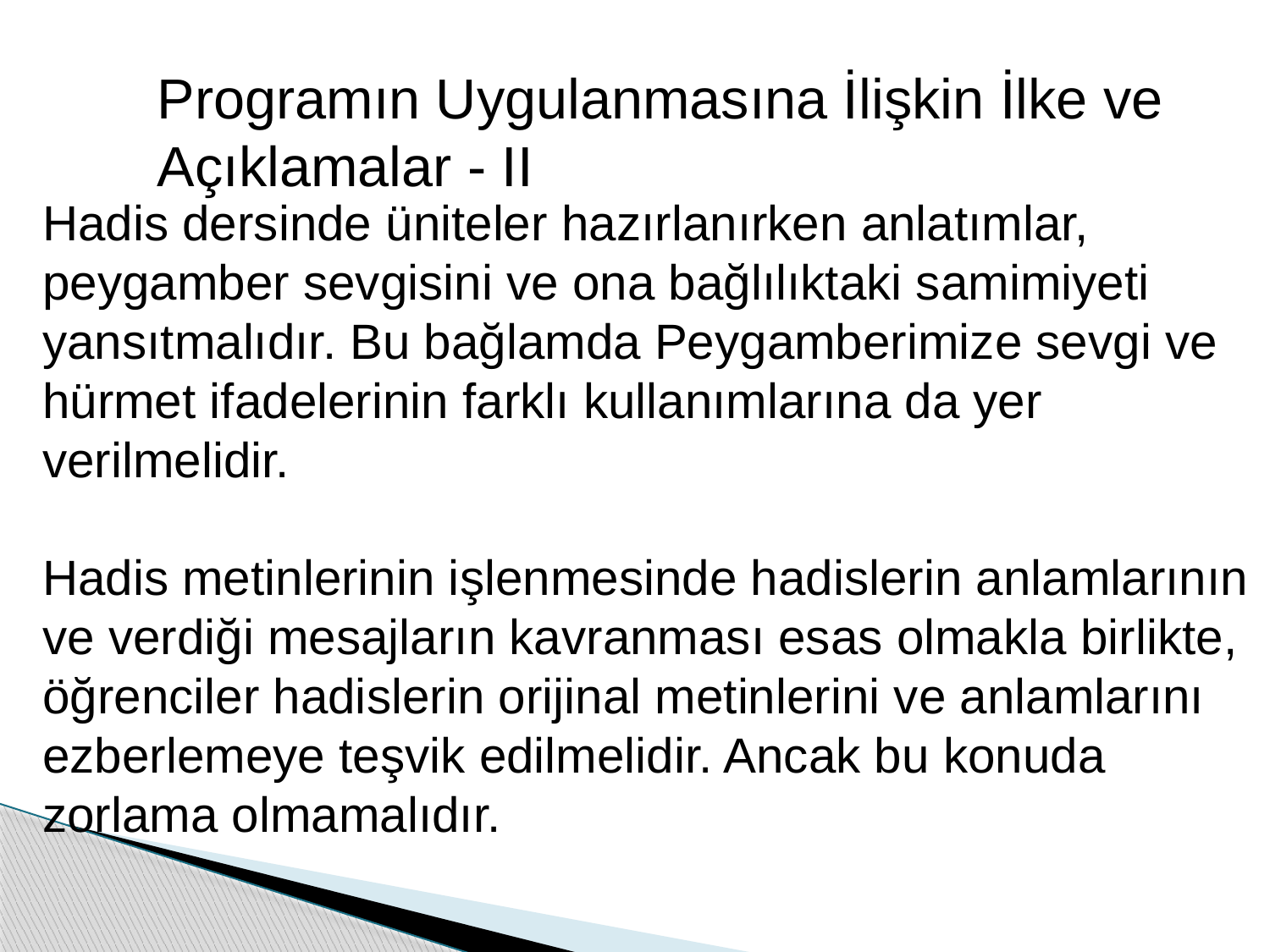

Programın Uygulanmasına İlişkin İlke ve Açıklamalar - II
Hadis dersinde üniteler hazırlanırken anlatımlar, peygamber sevgisini ve ona bağlılıktaki samimiyeti yansıtmalıdır. Bu bağlamda Peygamberimize sevgi ve hürmet ifadelerinin farklı kullanımlarına da yer verilmelidir.

Hadis metinlerinin işlenmesinde hadislerin anlamlarının ve verdiği mesajların kavranması esas olmakla birlikte, öğrenciler hadislerin orijinal metinlerini ve anlamlarını ezberlemeye teşvik edilmelidir. Ancak bu konuda zorlama olmamalıdır.